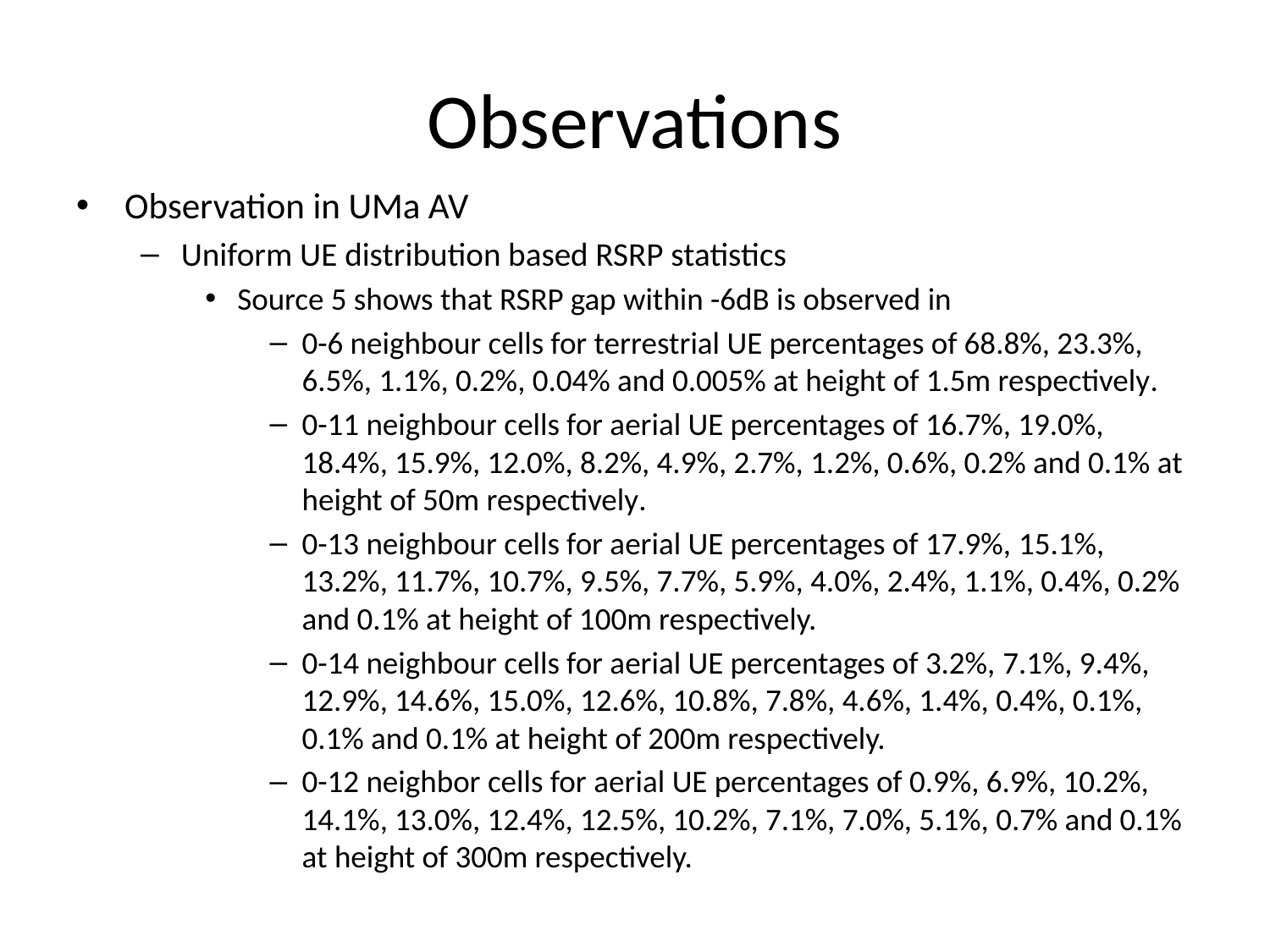

# Observations
Observation in UMa AV
Uniform UE distribution based RSRP statistics
Source 5 shows that RSRP gap within -6dB is observed in
0-6 neighbour cells for terrestrial UE percentages of 68.8%, 23.3%, 6.5%, 1.1%, 0.2%, 0.04% and 0.005% at height of 1.5m respectively.
0-11 neighbour cells for aerial UE percentages of 16.7%, 19.0%, 18.4%, 15.9%, 12.0%, 8.2%, 4.9%, 2.7%, 1.2%, 0.6%, 0.2% and 0.1% at height of 50m respectively.
0-13 neighbour cells for aerial UE percentages of 17.9%, 15.1%, 13.2%, 11.7%, 10.7%, 9.5%, 7.7%, 5.9%, 4.0%, 2.4%, 1.1%, 0.4%, 0.2% and 0.1% at height of 100m respectively.
0-14 neighbour cells for aerial UE percentages of 3.2%, 7.1%, 9.4%, 12.9%, 14.6%, 15.0%, 12.6%, 10.8%, 7.8%, 4.6%, 1.4%, 0.4%, 0.1%, 0.1% and 0.1% at height of 200m respectively.
0-12 neighbor cells for aerial UE percentages of 0.9%, 6.9%, 10.2%, 14.1%, 13.0%, 12.4%, 12.5%, 10.2%, 7.1%, 7.0%, 5.1%, 0.7% and 0.1% at height of 300m respectively.